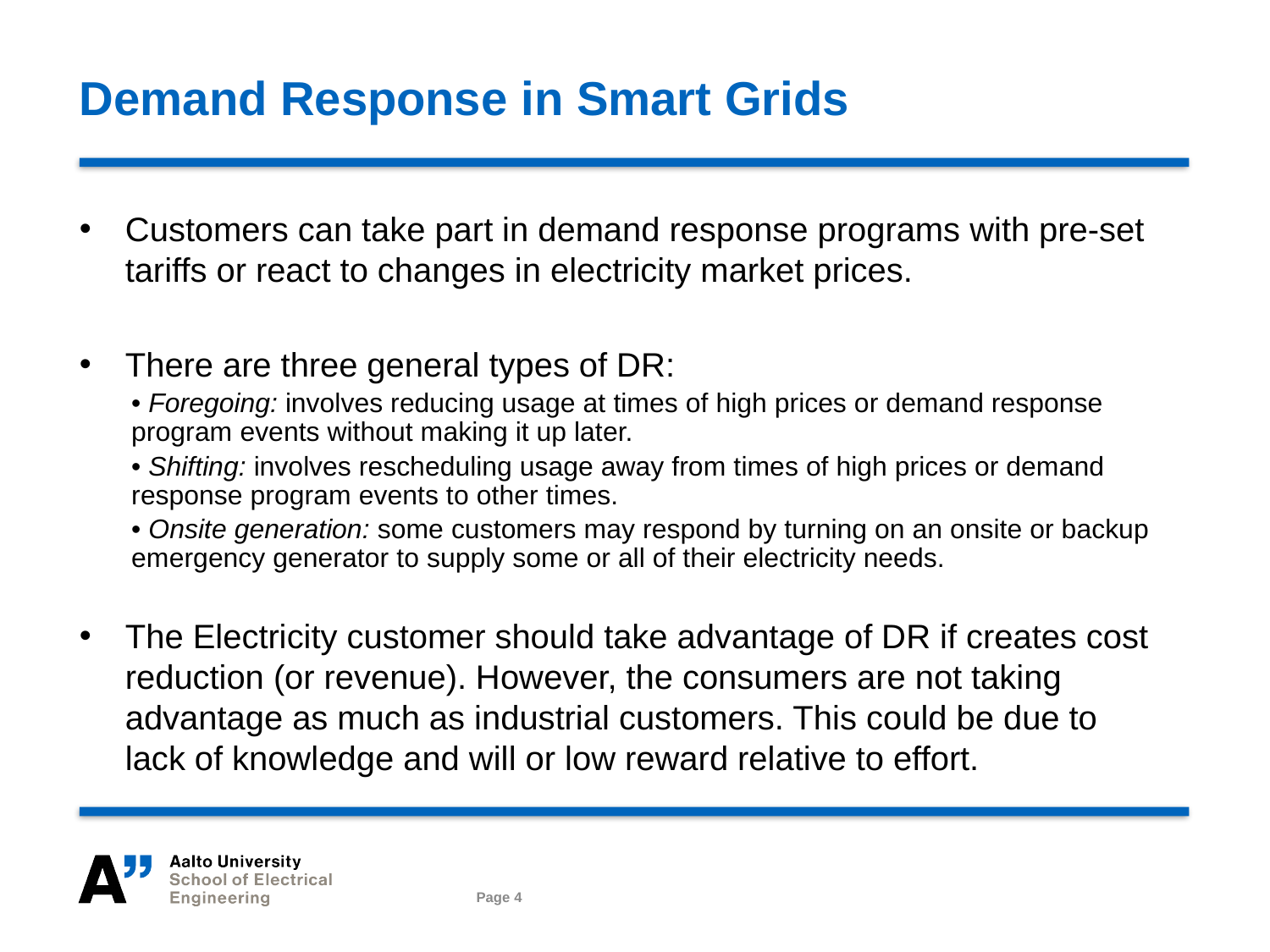

# Demand Response in Smart Grids
Customers can take part in demand response programs with pre-set tariffs or react to changes in electricity market prices.

There are three general types of DR:
• Foregoing: involves reducing usage at times of high prices or demand response program events without making it up later.
• Shifting: involves rescheduling usage away from times of high prices or demand response program events to other times.
• Onsite generation: some customers may respond by turning on an onsite or backup emergency generator to supply some or all of their electricity needs.

The Electricity customer should take advantage of DR if creates cost reduction (or revenue). However, the consumers are not taking advantage as much as industrial customers. This could be due to lack of knowledge and will or low reward relative to effort.

Page 4